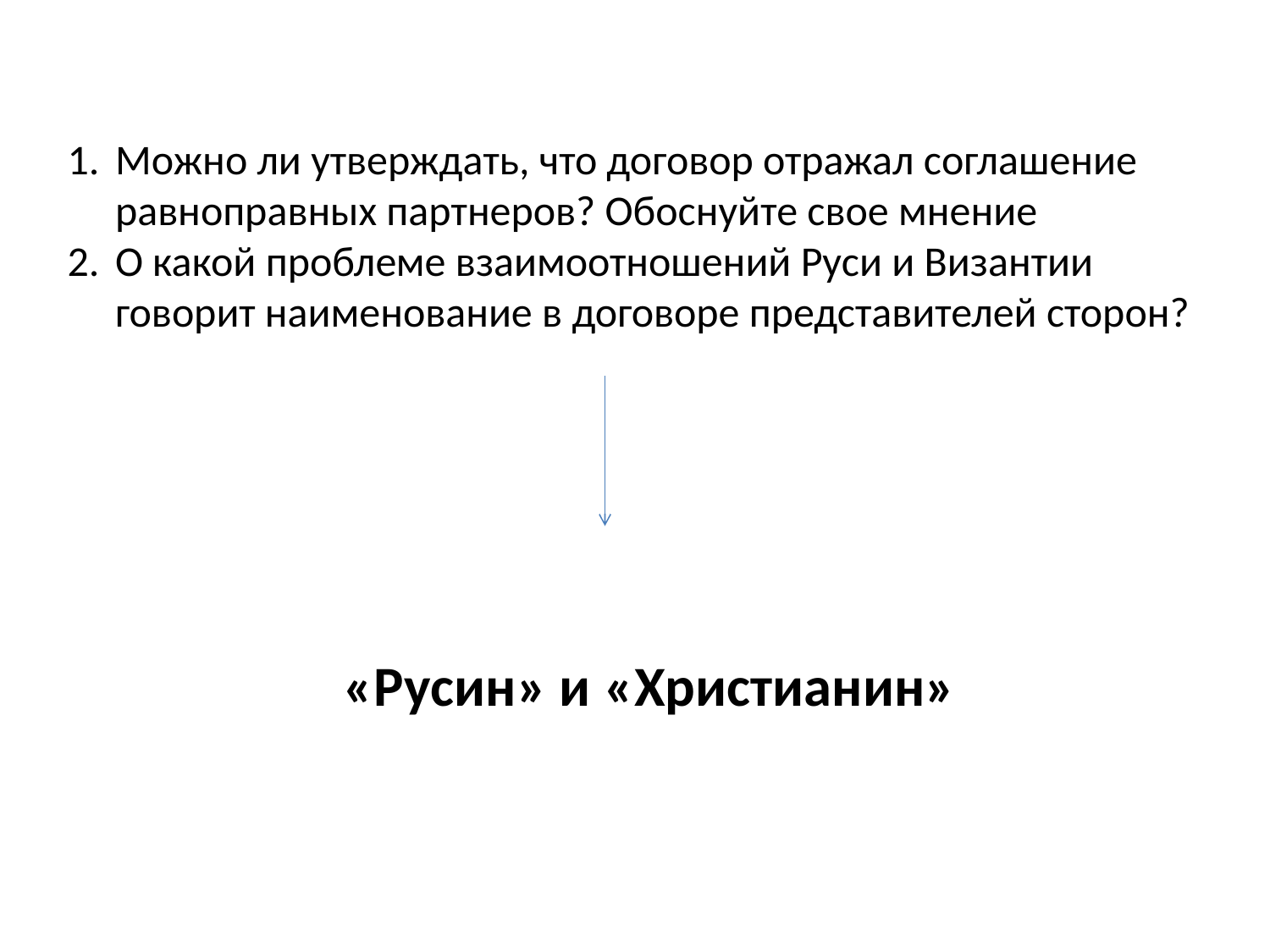

Можно ли утверждать, что договор отражал соглашение равноправных партнеров? Обоснуйте свое мнение
О какой проблеме взаимоотношений Руси и Византии говорит наименование в договоре представителей сторон?
«Русин» и «Христианин»